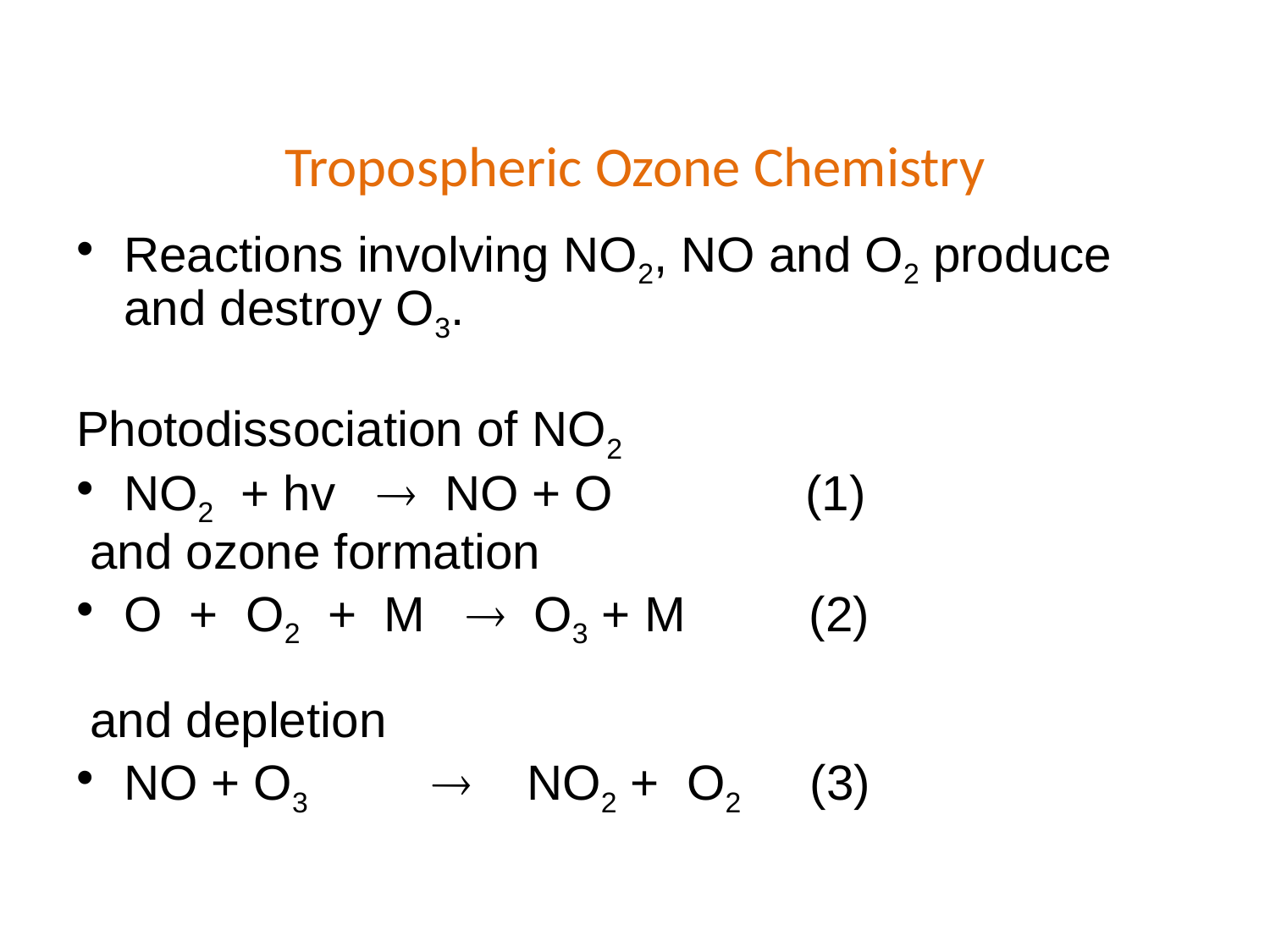

# Tropospheric Ozone Chemistry
Reactions involving NO2, NO and O2 produce and destroy O3.

Photodissociation of NO2
NO2  + hv   →  NO + O              (1)
 and ozone formation
O  +  O2  +  M   →  O3 + M         (2)
 and depletion
NO + O3         →    NO2 +  O2     (3)